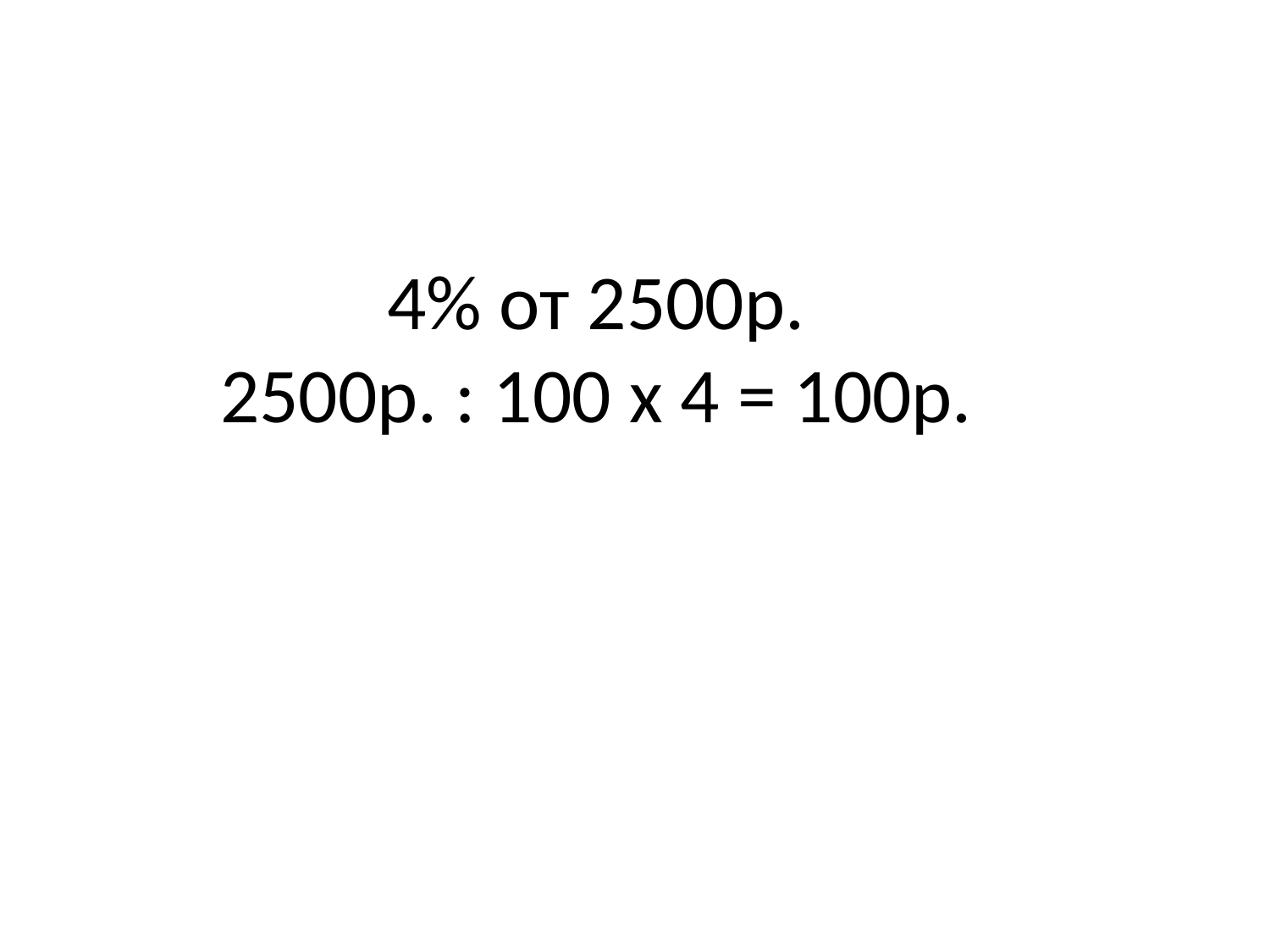

# 4% от 2500р. 2500р. : 100 x 4 = 100р.